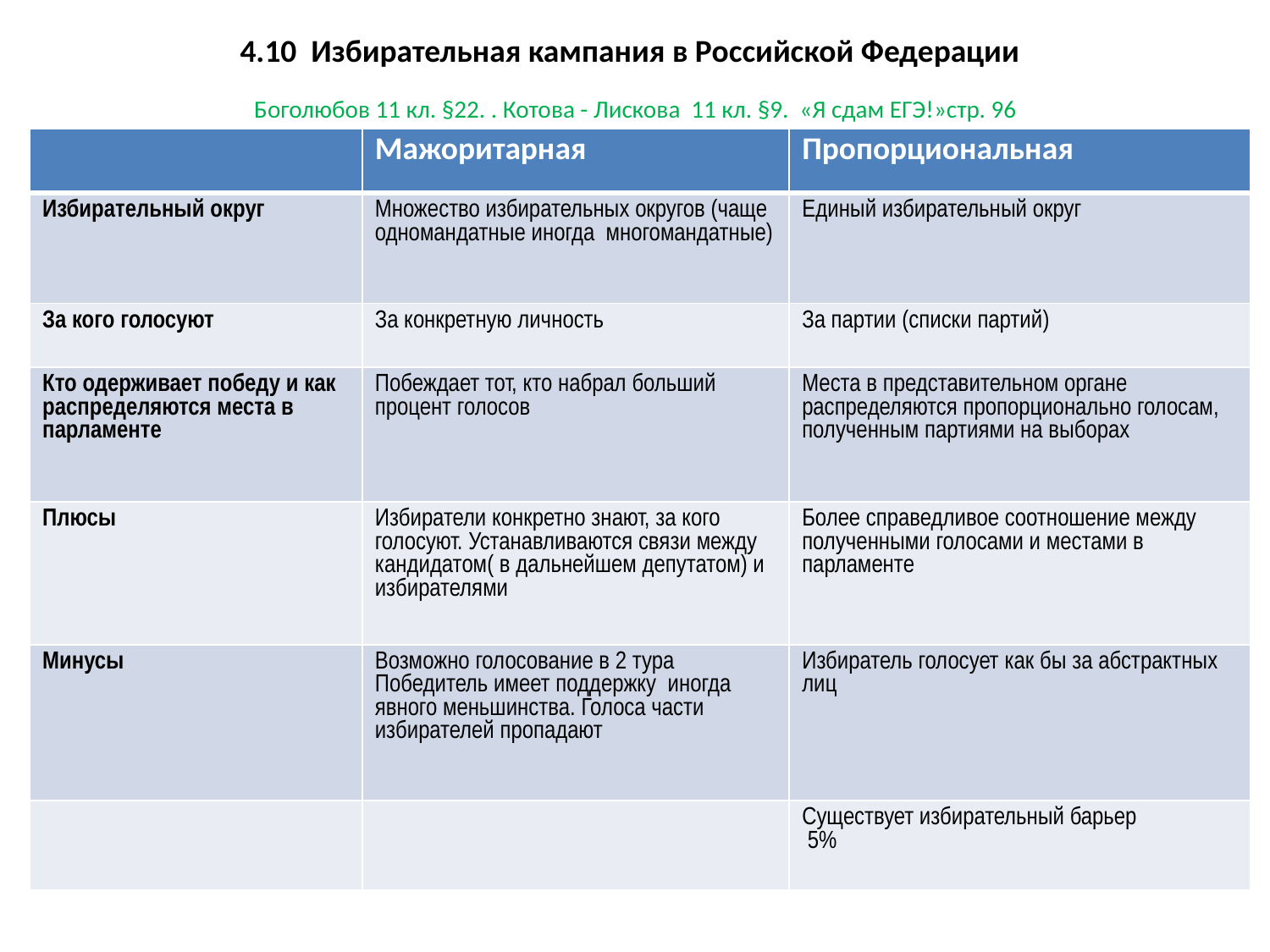

# 4.10  Избирательная кампания в Российской Федерации Боголюбов 11 кл. §22. . Котова - Лискова  11 кл. §9.  «Я сдам ЕГЭ!»стр. 96
|  | Мажоритарная | Пропорциональная |
| --- | --- | --- |
| Избирательный округ | Множество избирательных округов (чаще одномандатные иногда многомандатные) | Единый избирательный округ |
| За кого голосуют | За конкретную личность | За партии (списки партий) |
| Кто одерживает победу и как распределяются места в парламенте | Побеждает тот, кто набрал больший процент голосов | Места в представительном органе распределяются пропорционально голосам, полученным партиями на выборах |
| Плюсы | Избиратели конкретно знают, за кого голосуют. Устанавливаются связи между кандидатом( в дальнейшем депутатом) и избирателями | Более справедливое соотношение между полученными голосами и местами в парламенте |
| Минусы | Возможно голосование в 2 тура Победитель имеет поддержку иногда явного меньшинства. Голоса части избирателей пропадают | Избиратель голосует как бы за абстрактных лиц |
|  |  | Существует избирательный барьер 5% |